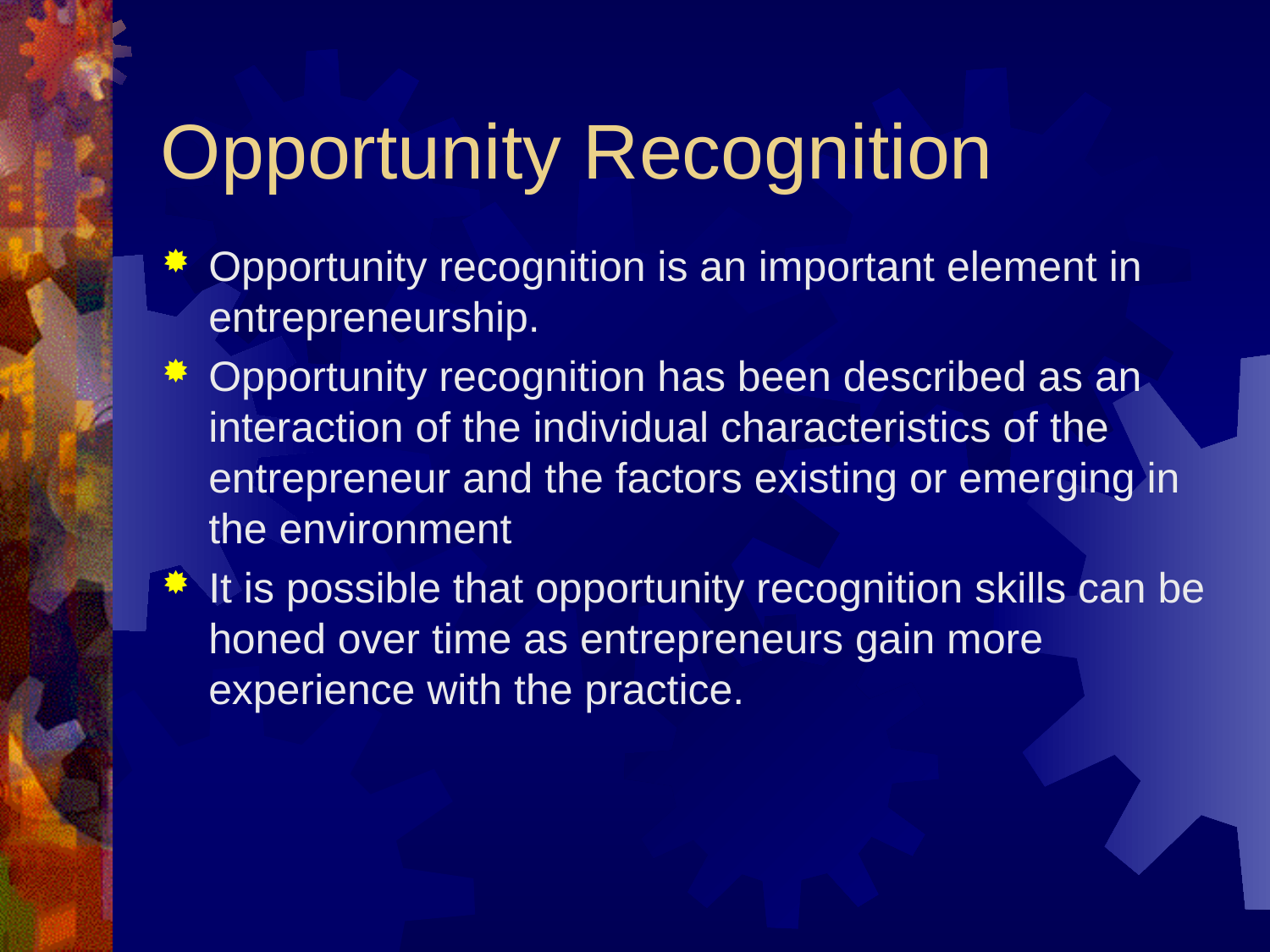

# Opportunity Recognition
Opportunity recognition is an important element in entrepreneurship.
Opportunity recognition has been described as an interaction of the individual characteristics of the entrepreneur and the factors existing or emerging in the environment
It is possible that opportunity recognition skills can be honed over time as entrepreneurs gain more experience with the practice.